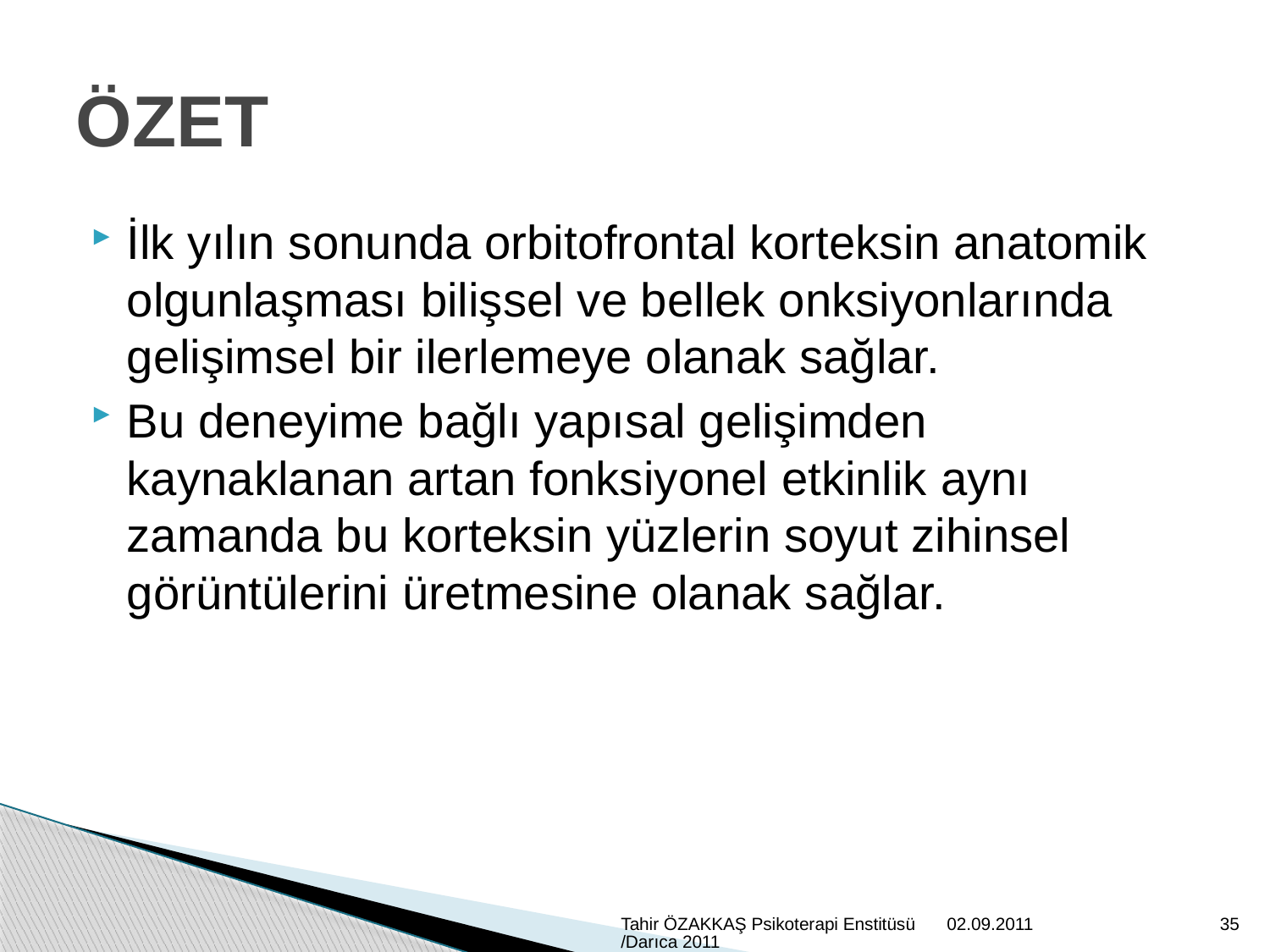

# ÖZET
İlk yılın sonunda orbitofrontal korteksin anatomik olgunlaşması bilişsel ve bellek onksiyonlarında gelişimsel bir ilerlemeye olanak sağlar.
Bu deneyime bağlı yapısal gelişimden kaynaklanan artan fonksiyonel etkinlik aynı zamanda bu korteksin yüzlerin soyut zihinsel görüntülerini üretmesine olanak sağlar.

Tahir ÖZAKKAŞ Psikoterapi Enstitüsü /Darıca 2011
02.09.2011
35